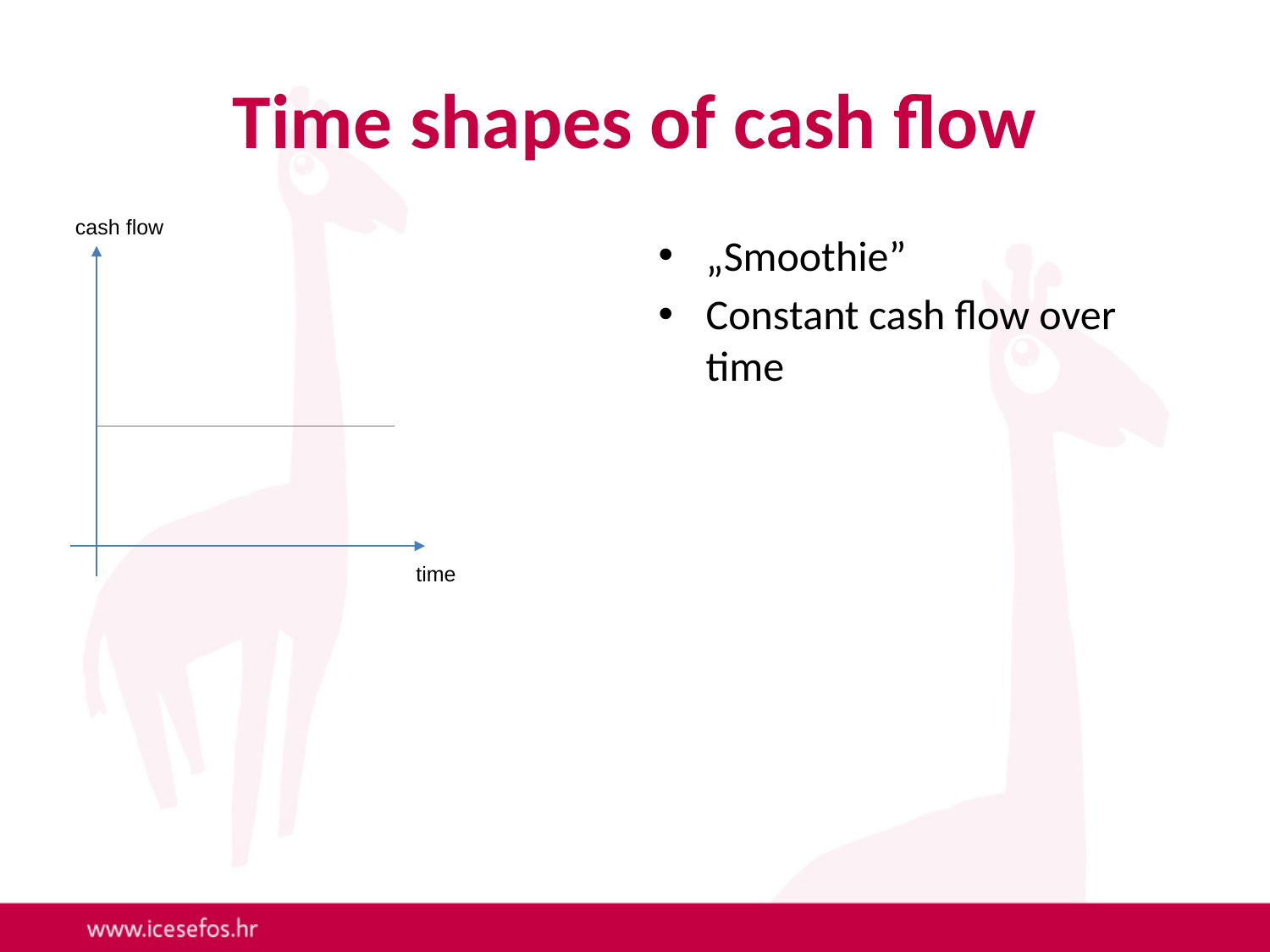

# Time shapes of cash flow
cash flow
„Smoothie”
Constant cash flow over time
time